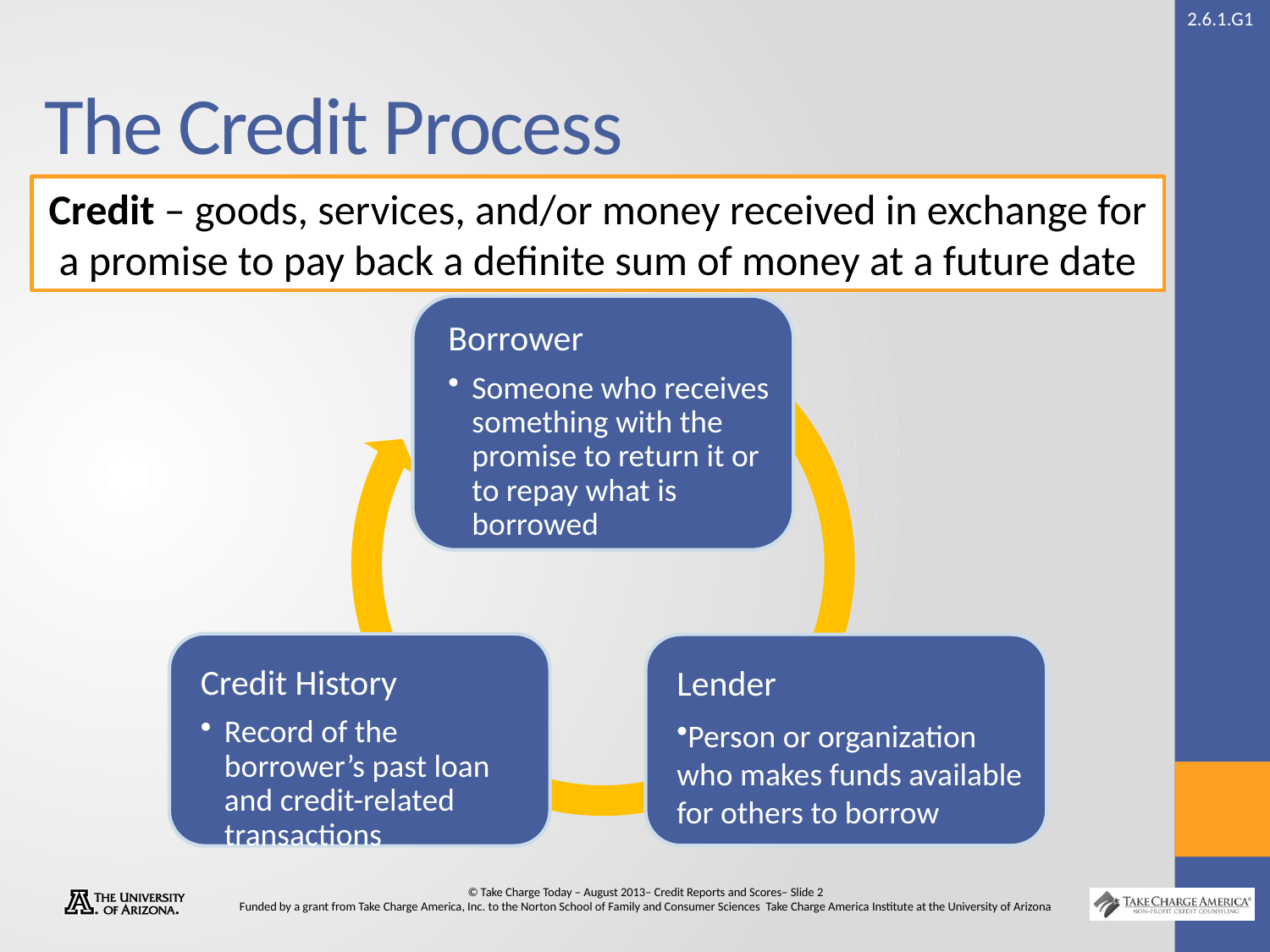

# The Credit Process
Credit – goods, services, and/or money received in exchange for a promise to pay back a definite sum of money at a future date
Borrower
Someone who receives something with the promise to return it or to repay what is borrowed
Lender
Person or organization who makes funds available for others to borrow

Credit History
Record of the borrower’s past loan and credit-related transactions